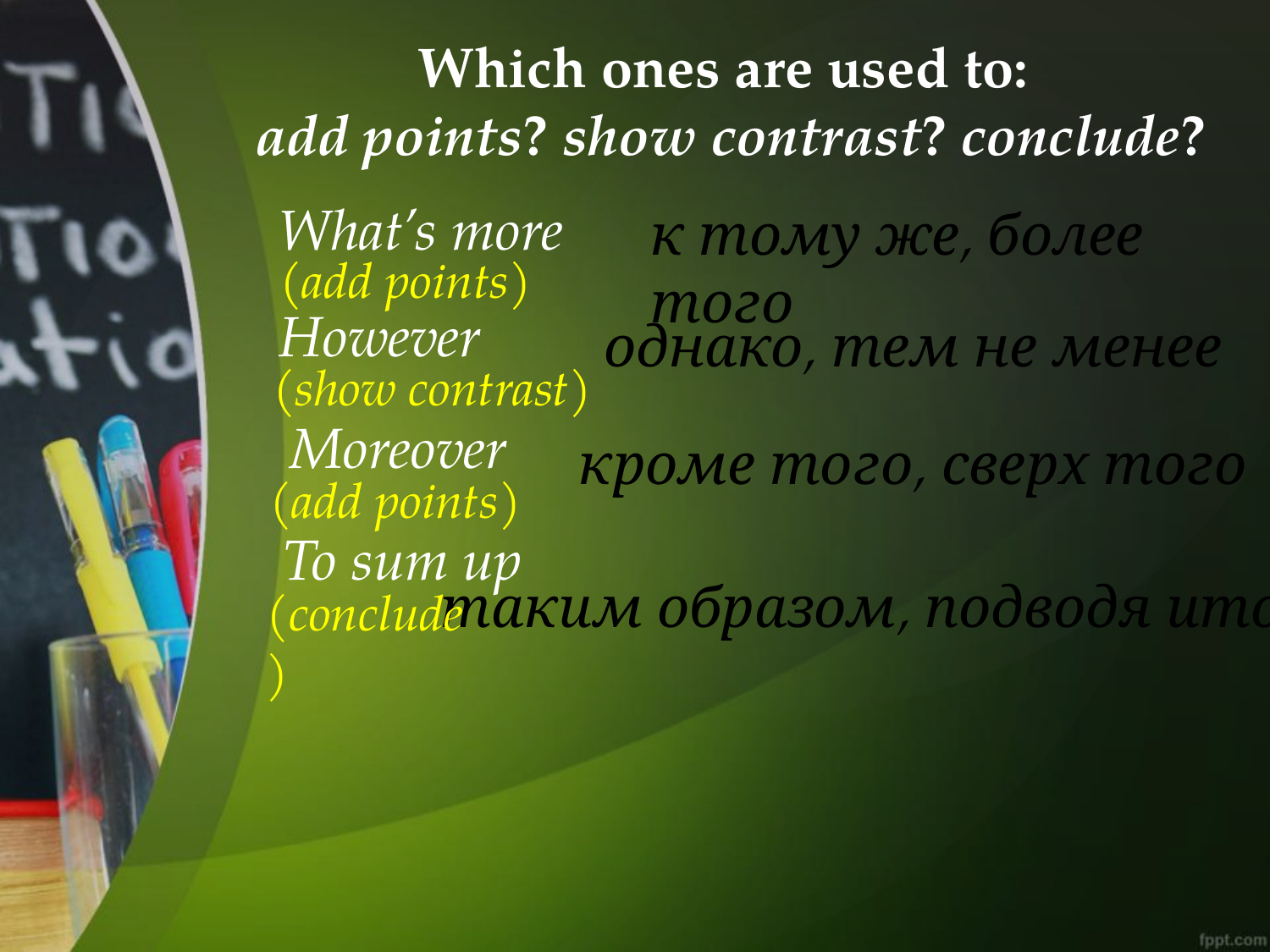

# Which ones are used to: add points? show contrast? conclude?
What’s more
к тому же, более того
(add points)
However
однако, тем не менее
(show contrast)
Moreover
кроме того, сверх того
(add points)
To sum up
таким образом, подводя итог
(conclude)